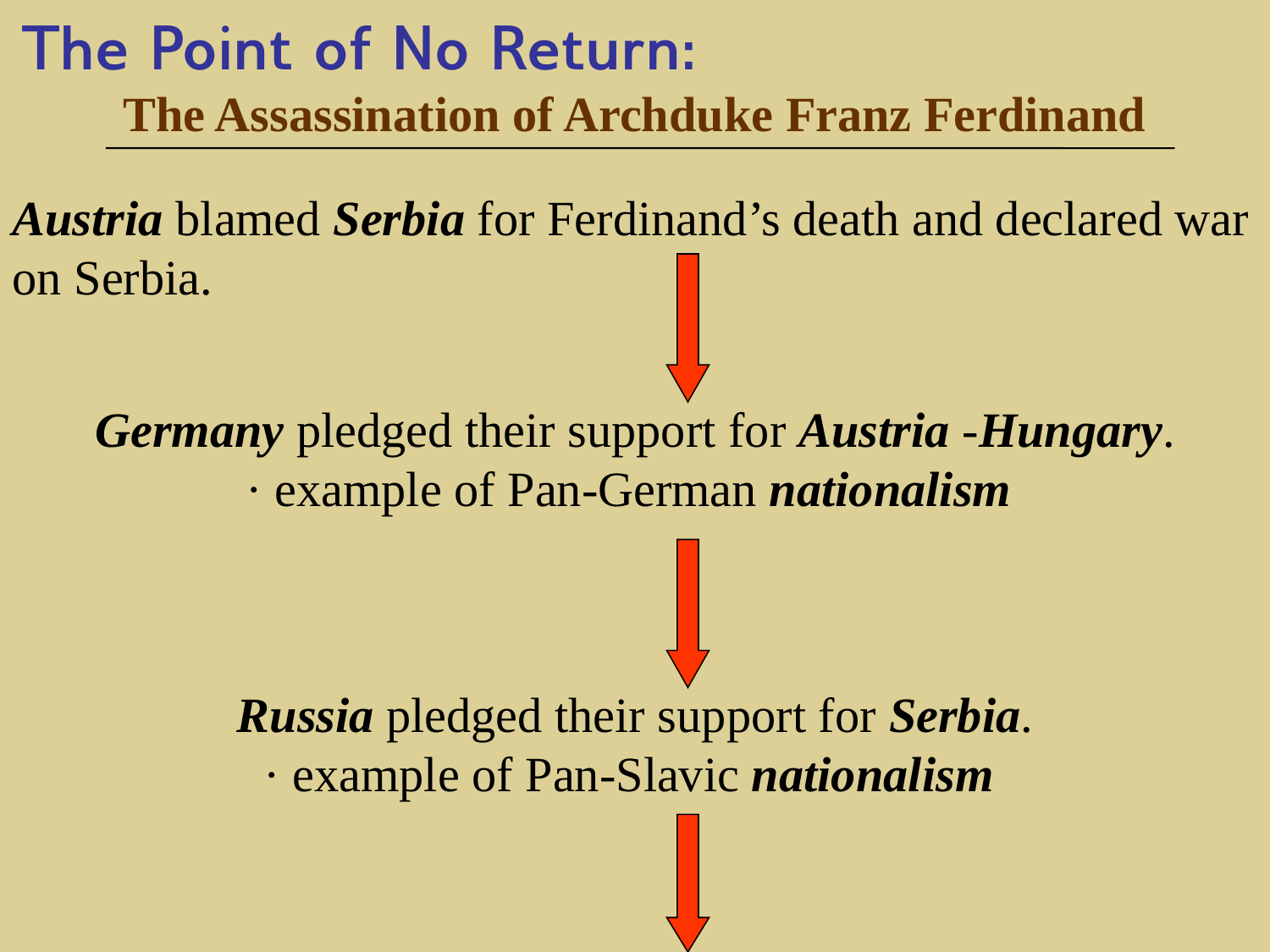

The Point of No Return:                                                               The Assassination of Archduke Franz Ferdinand

Austria blamed Serbia for Ferdinand’s death and declared war on Serbia.

Germany pledged their support for Austria -Hungary.
· example of Pan-German nationalism

Russia pledged their support for Serbia.
· example of Pan-Slavic nationalism